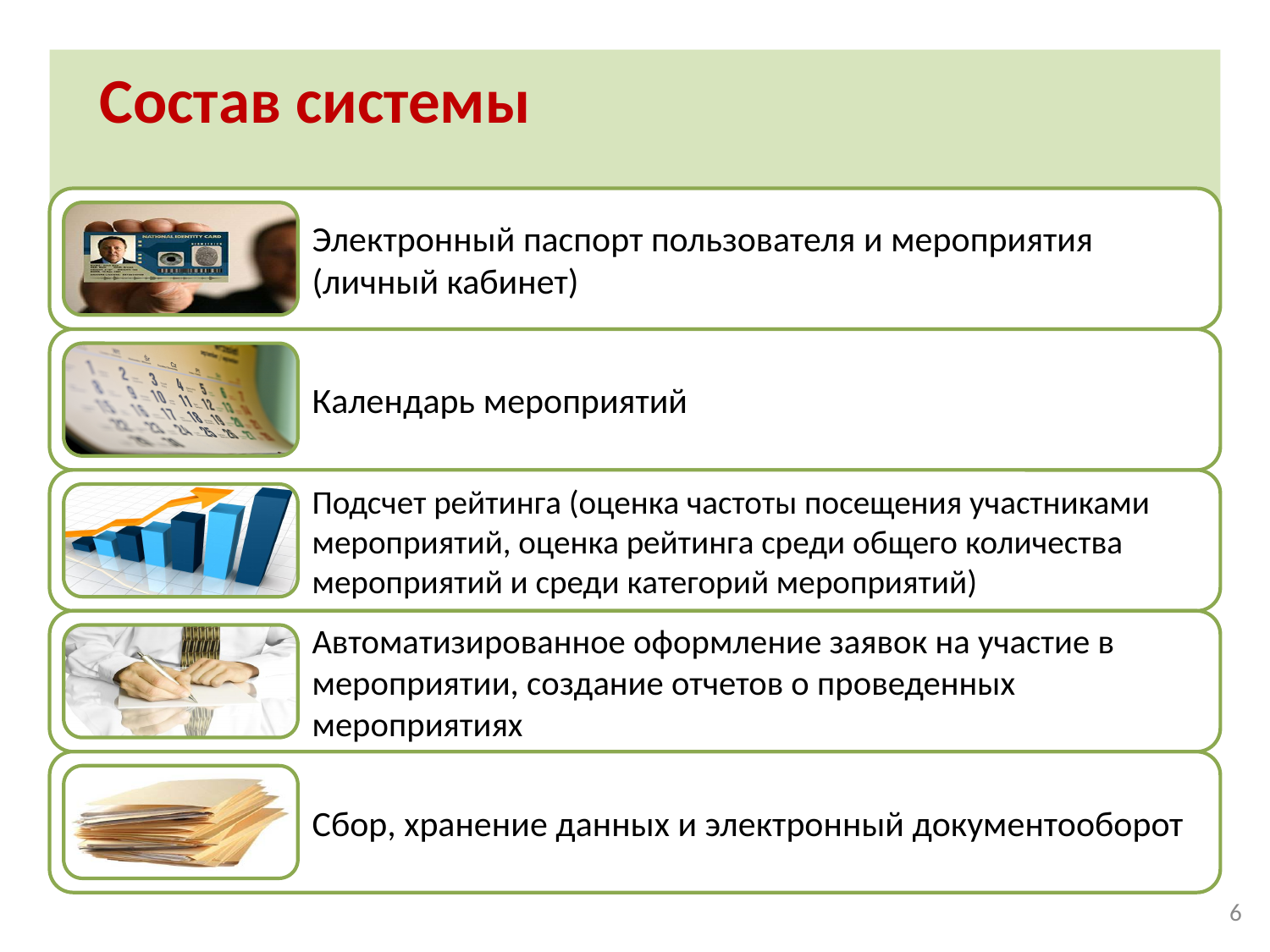

# Состав системы
Электронный паспорт пользователя и мероприятия (личный кабинет)
Календарь мероприятий
Подсчет рейтинга (оценка частоты посещения участниками мероприятий, оценка рейтинга среди общего количества мероприятий и среди категорий мероприятий)
Автоматизированное оформление заявок на участие в мероприятии, создание отчетов о проведенных мероприятиях
Сбор, хранение данных и электронный документооборот
6